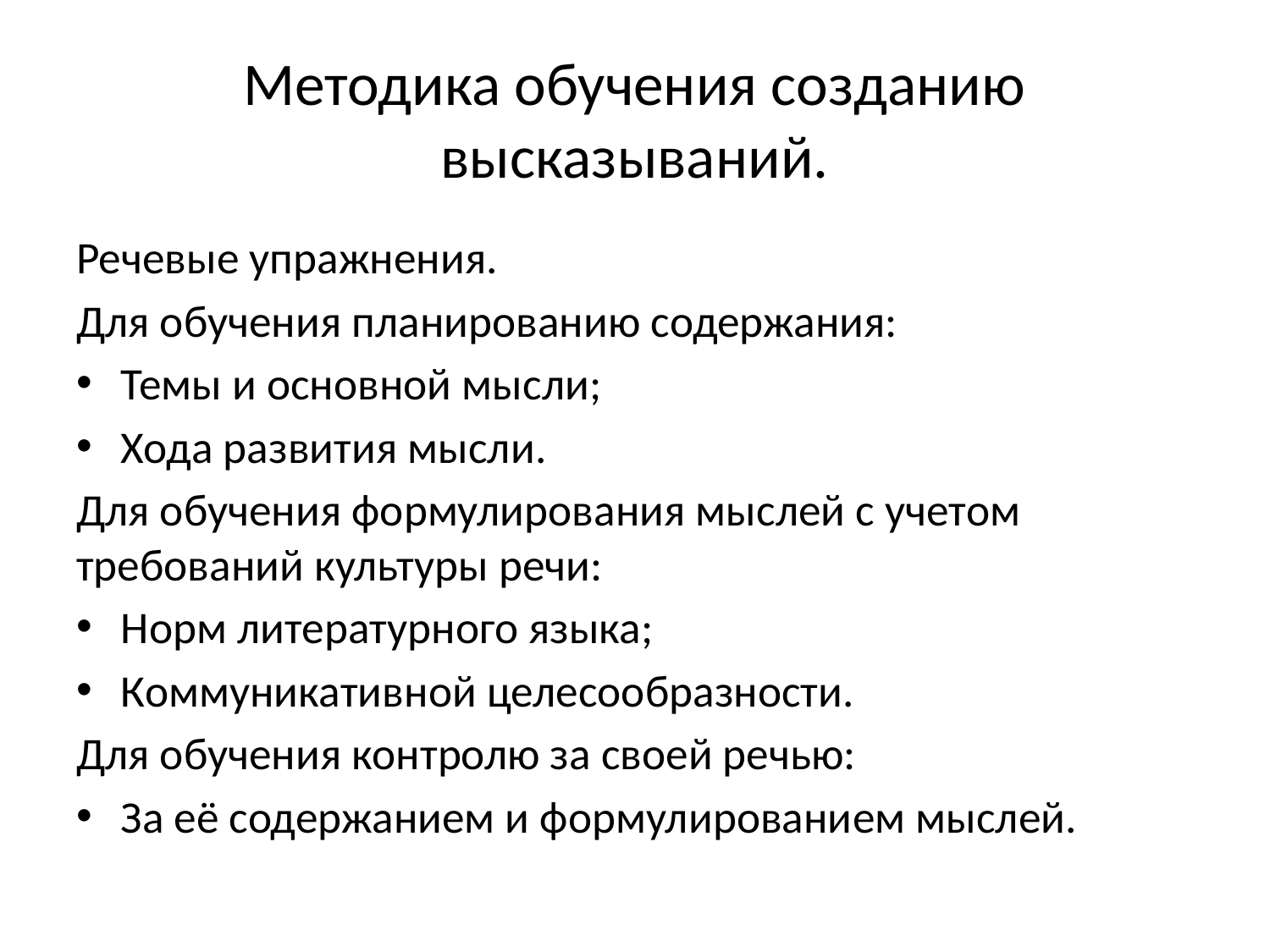

# Методика обучения созданию высказываний.
Речевые упражнения.
Для обучения планированию содержания:
Темы и основной мысли;
Хода развития мысли.
Для обучения формулирования мыслей с учетом требований культуры речи:
Норм литературного языка;
Коммуникативной целесообразности.
Для обучения контролю за своей речью:
За её содержанием и формулированием мыслей.